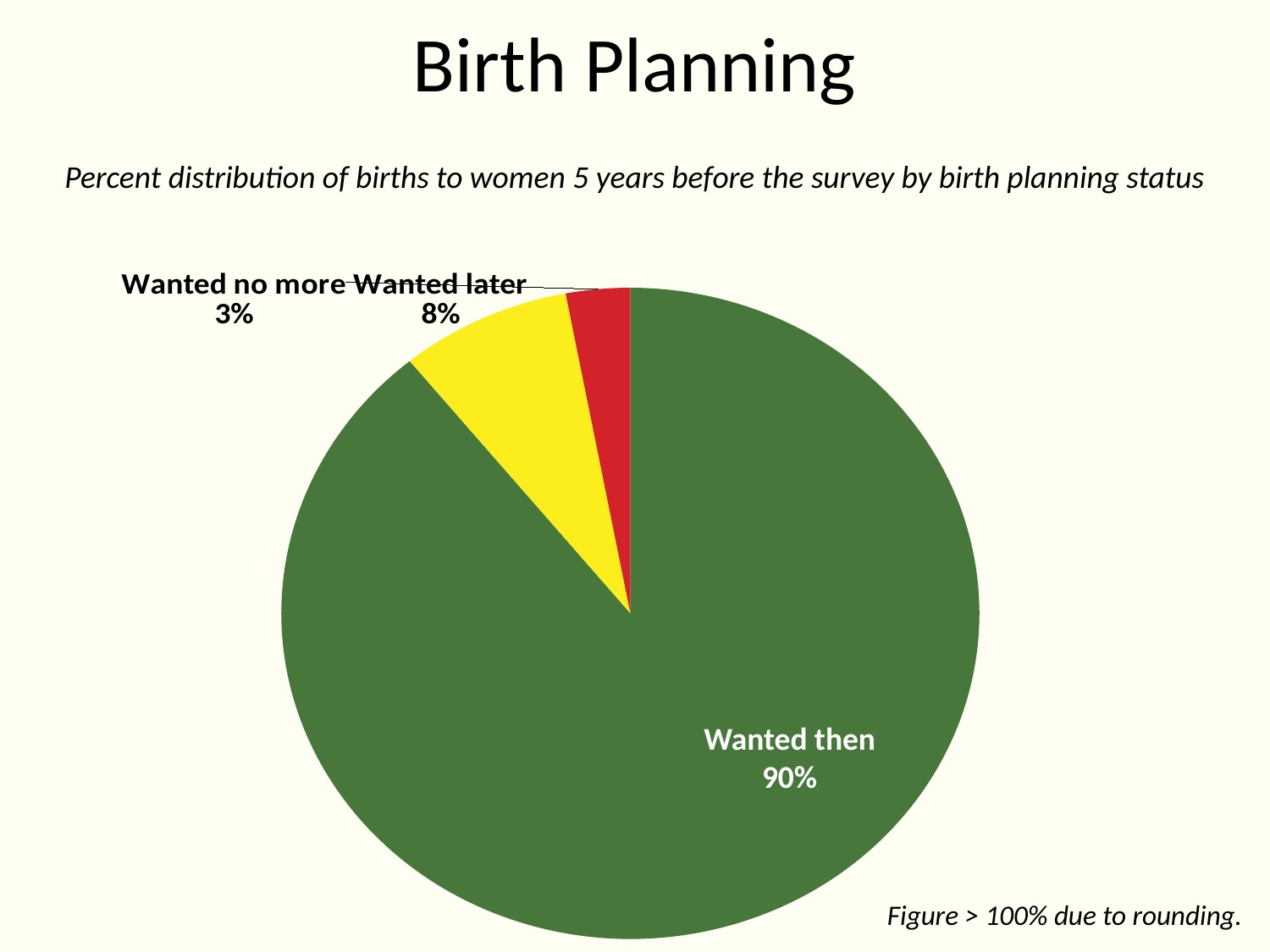

# Birth Planning
Percent distribution of births to women 5 years before the survey by birth planning status

### Chart

| Category | Series 1 |
|---|---|
| Wanted then | 90.0 |
| Wanted later | 8.0 |
| Wanted no more | 3.0 |
Wanted then
90%
Figure > 100% due to rounding.